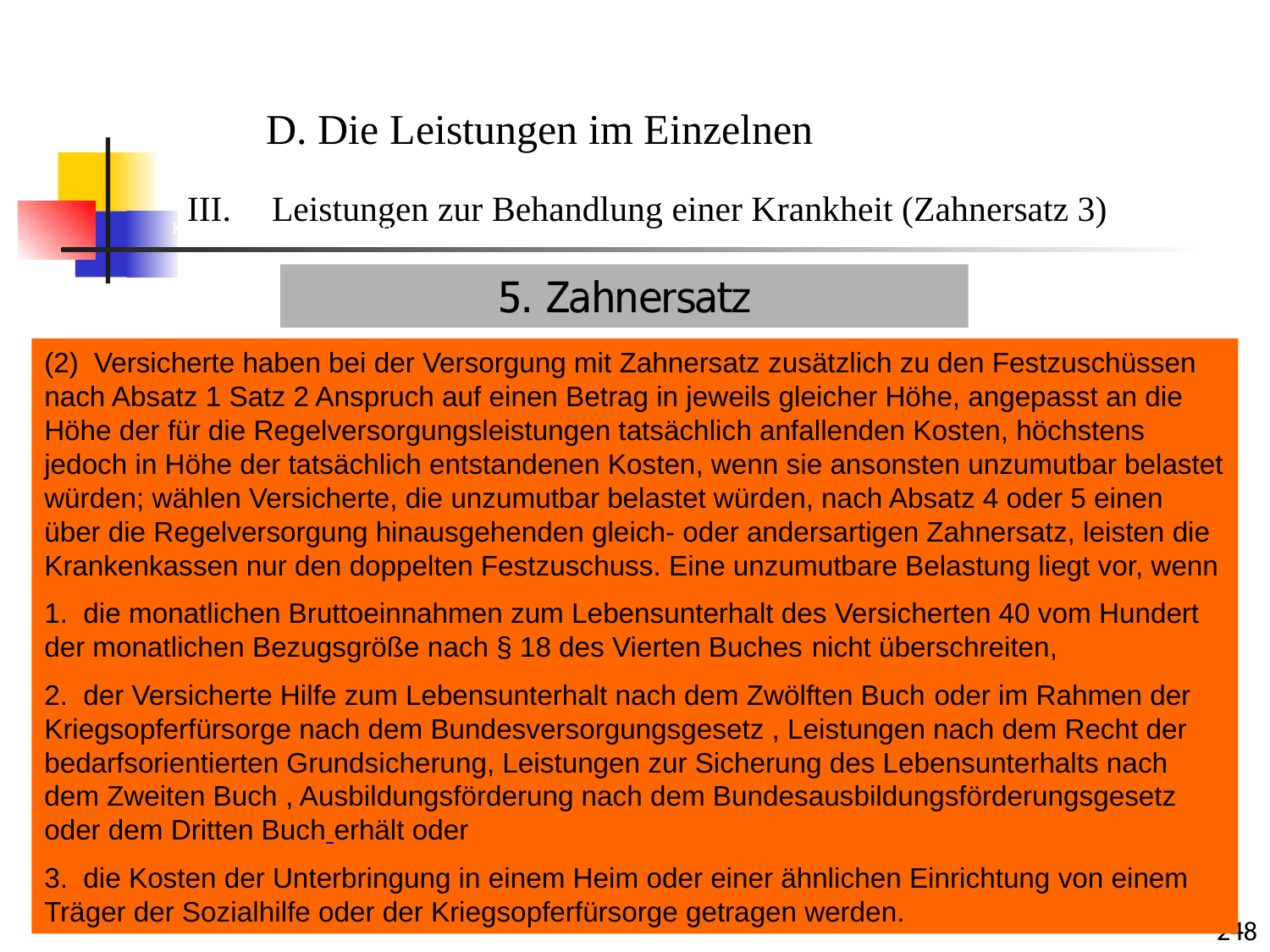

Krankenbehandlung 3 (Zahnersatz)
D. Die Leistungen im Einzelnen

Leistungen zur Behandlung einer Krankheit (Zahnersatz 3)
5. Zahnersatz
(2)  Versicherte haben bei der Versorgung mit Zahnersatz zusätzlich zu den Festzuschüssen nach Absatz 1 Satz 2 Anspruch auf einen Betrag in jeweils gleicher Höhe, angepasst an die Höhe der für die Regelversorgungsleistungen tatsächlich anfallenden Kosten, höchstens jedoch in Höhe der tatsächlich entstandenen Kosten, wenn sie ansonsten unzumutbar belastet würden; wählen Versicherte, die unzumutbar belastet würden, nach Absatz 4 oder 5 einen über die Regelversorgung hinausgehenden gleich- oder andersartigen Zahnersatz, leisten die Krankenkassen nur den doppelten Festzuschuss. Eine unzumutbare Belastung liegt vor, wenn
1.  die monatlichen Bruttoeinnahmen zum Lebensunterhalt des Versicherten 40 vom Hundert der monatlichen Bezugsgröße nach § 18 des Vierten Buches nicht überschreiten,
2.  der Versicherte Hilfe zum Lebensunterhalt nach dem Zwölften Buch oder im Rahmen der Kriegsopferfürsorge nach dem Bundesversorgungsgesetz , Leistungen nach dem Recht der bedarfsorientierten Grundsicherung, Leistungen zur Sicherung des Lebensunterhalts nach dem Zweiten Buch , Ausbildungsförderung nach dem Bundesausbildungsförderungsgesetz oder dem Dritten Buch erhält oder
3.  die Kosten der Unterbringung in einem Heim oder einer ähnlichen Einrichtung von einem Träger der Sozialhilfe oder der Kriegsopferfürsorge getragen werden.
Krankheit
Das  Leistungsrecht der gesetzlichen Kranken- und Pflegeversicherung; Sommersemester 2018
248